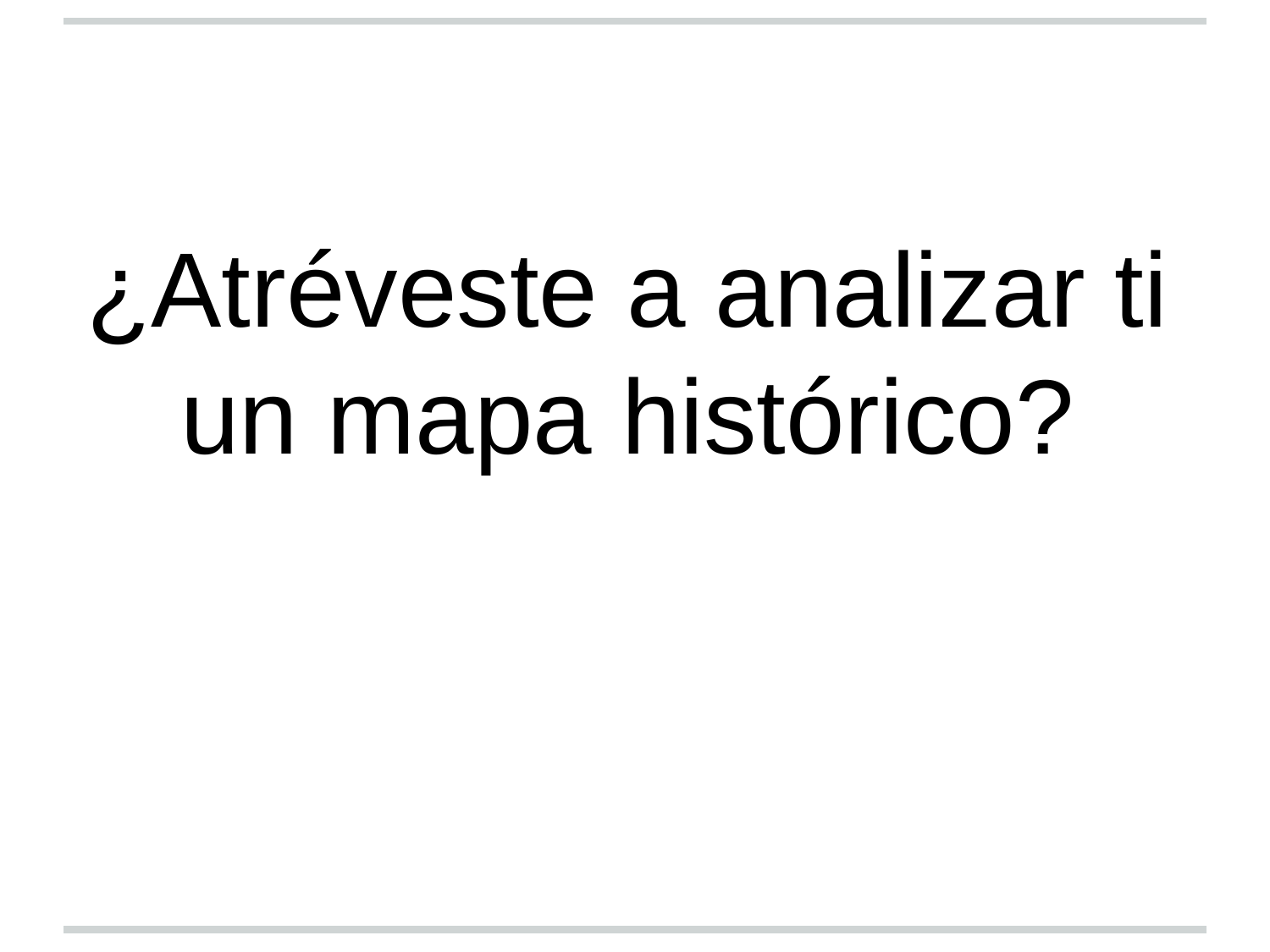

¿Atréveste a analizar ti un mapa histórico?